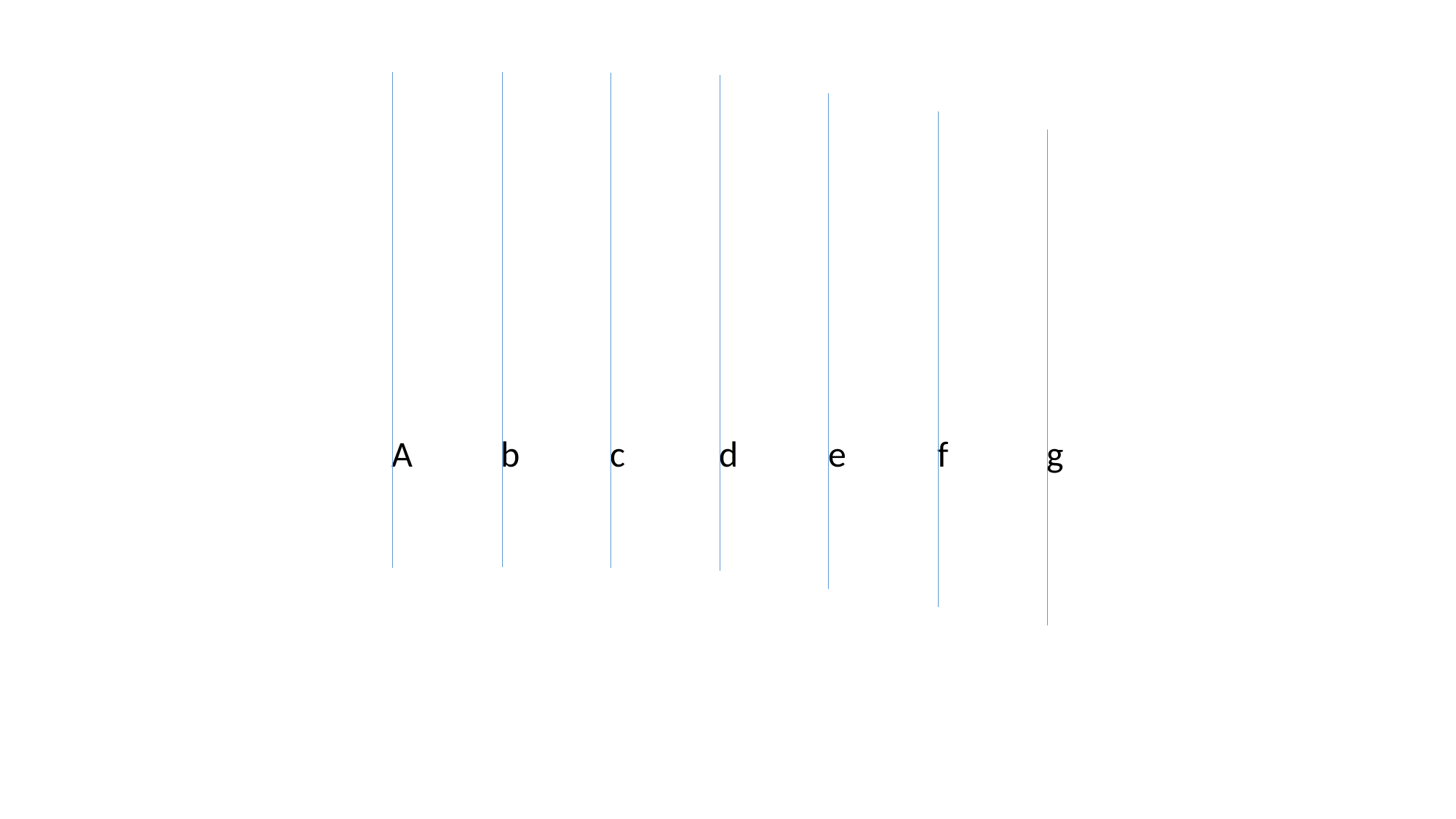

#
A	b	c	d	e	f	g